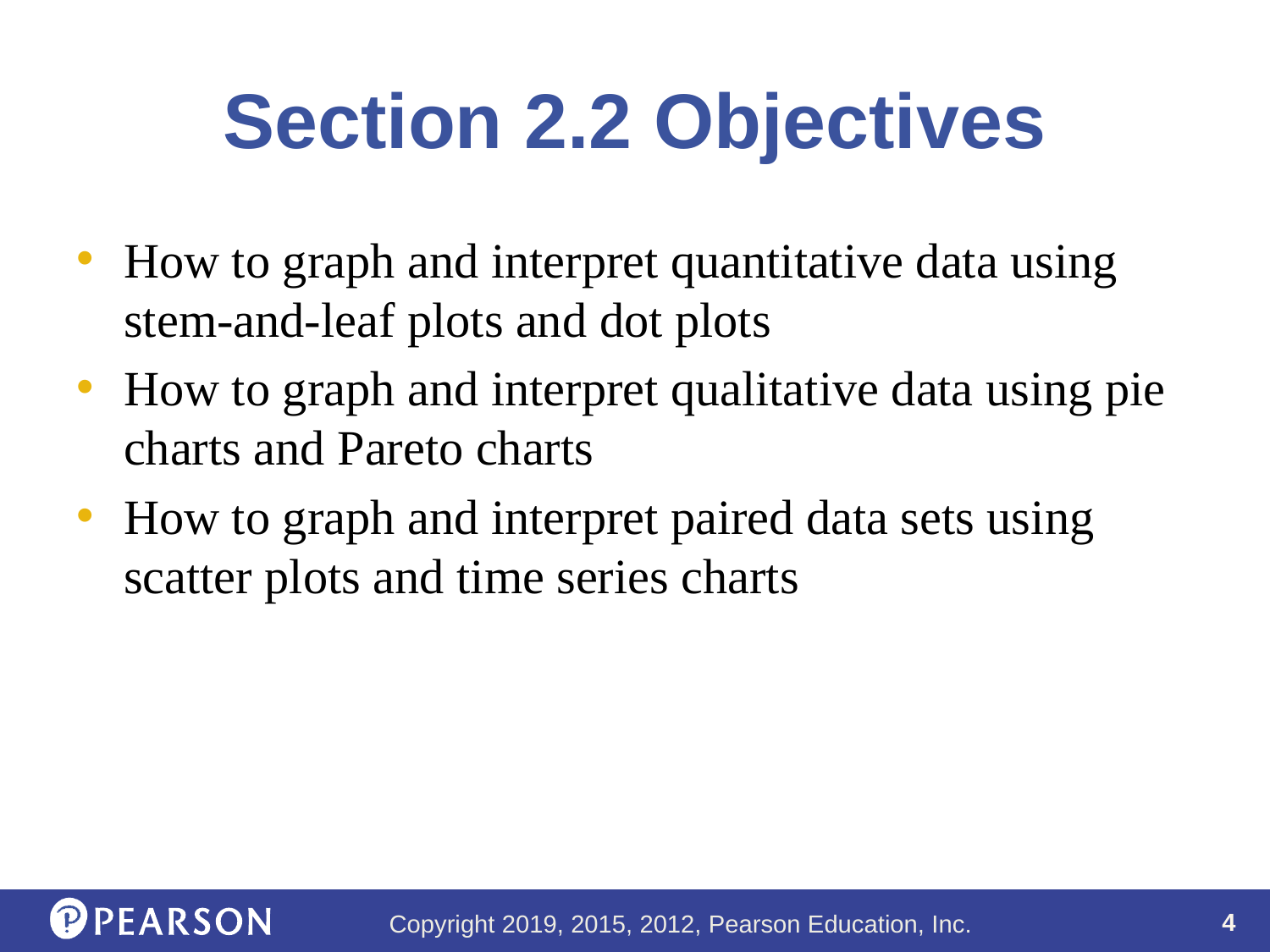

# Section 2.2 Objectives
How to graph and interpret quantitative data using stem-and-leaf plots and dot plots
How to graph and interpret qualitative data using pie charts and Pareto charts
How to graph and interpret paired data sets using scatter plots and time series charts